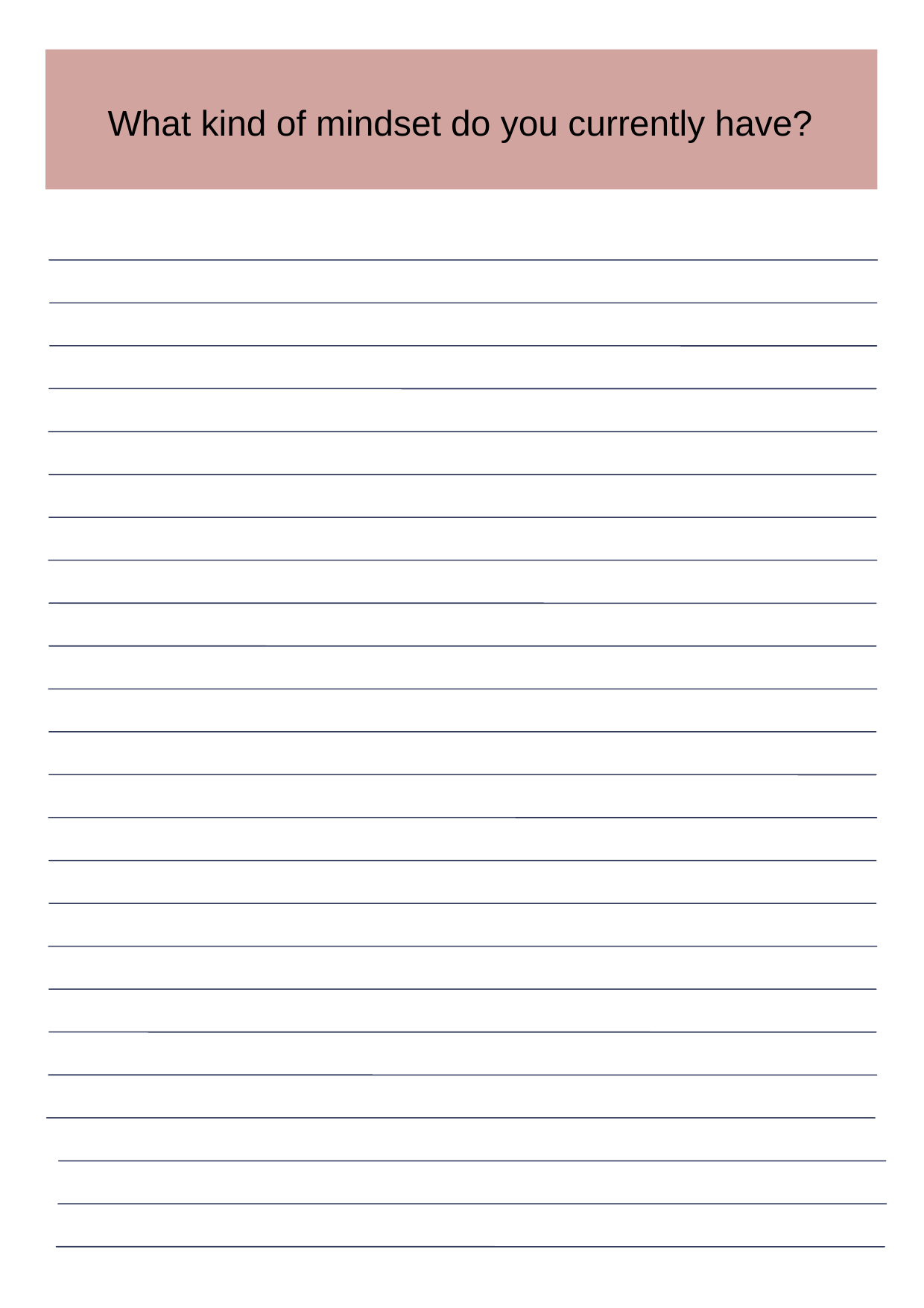

What kind of mindset do you currently have?